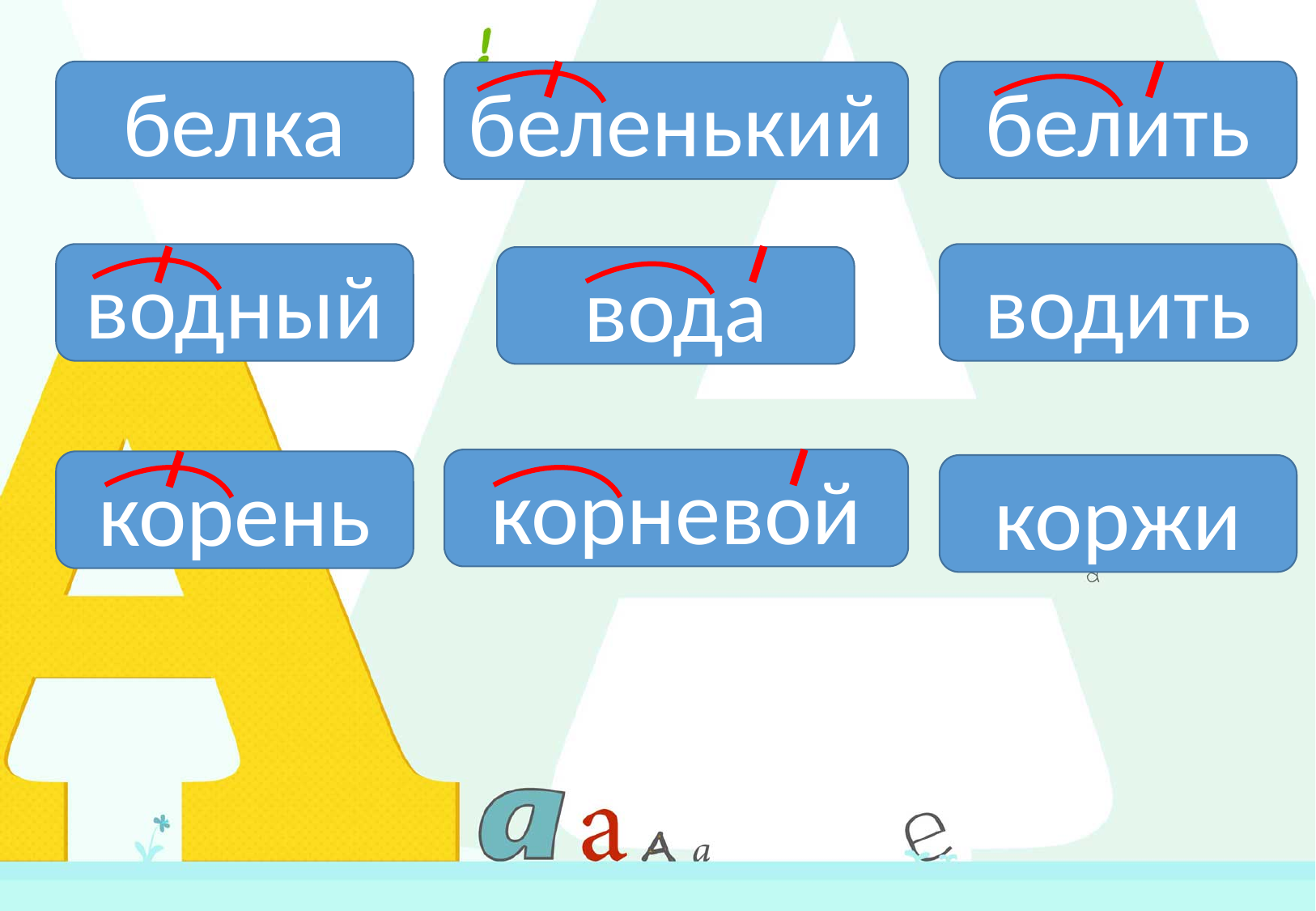

белка
белить
беленький

водный
водить
вода

корневой
корень
коржи